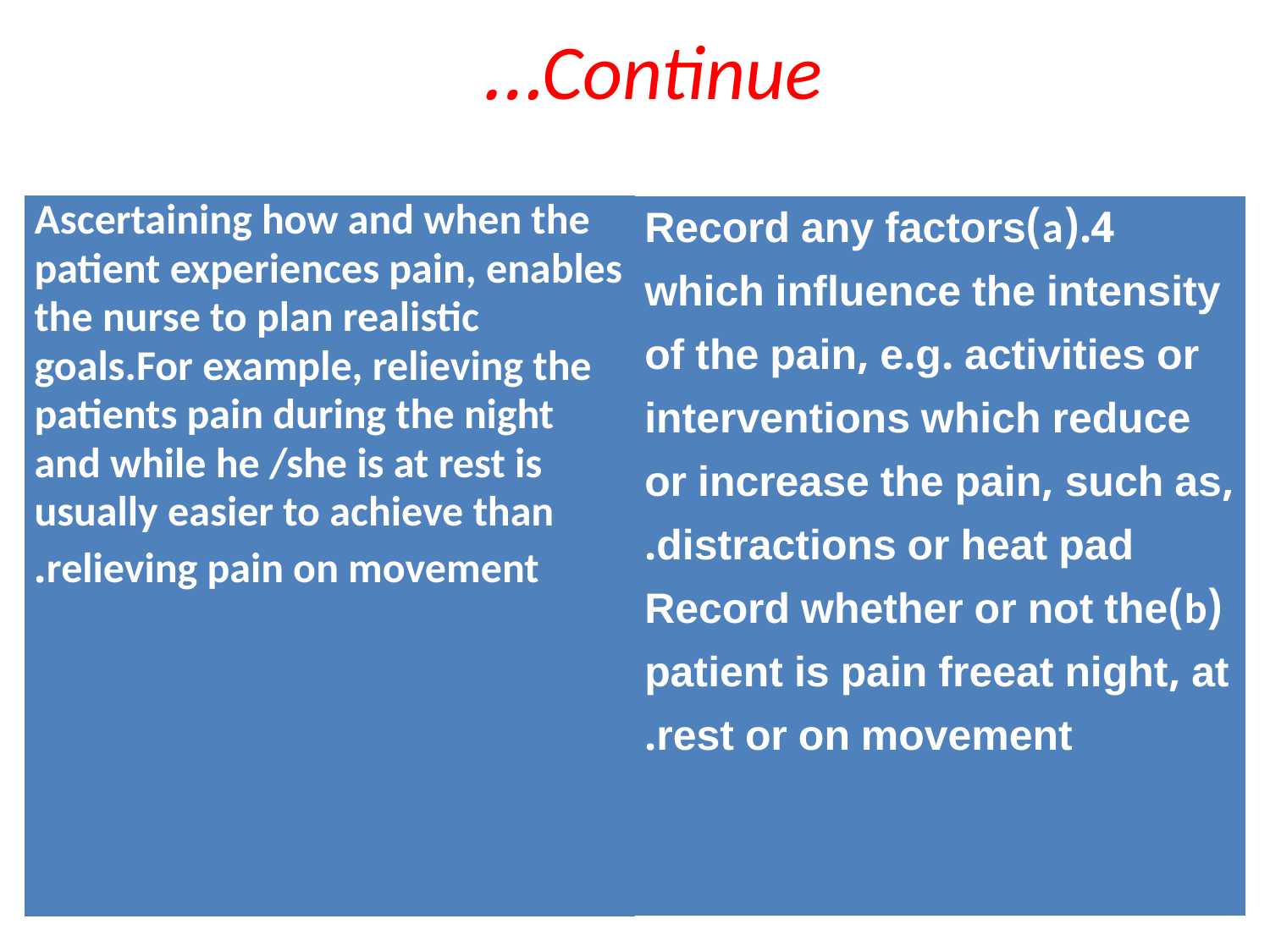

# Continue…
| Ascertaining how and when the patient experiences pain, enables the nurse to plan realistic goals.For example, relieving the patients pain during the night and while he /she is at rest is usually easier to achieve than relieving pain on movement. | 4.(a)Record any factors which influence the intensity of the pain, e.g. activities or interventions which reduce or increase the pain, such as, distractions or heat pad. (b)Record whether or not the patient is pain freeat night, at rest or on movement. |
| --- | --- |